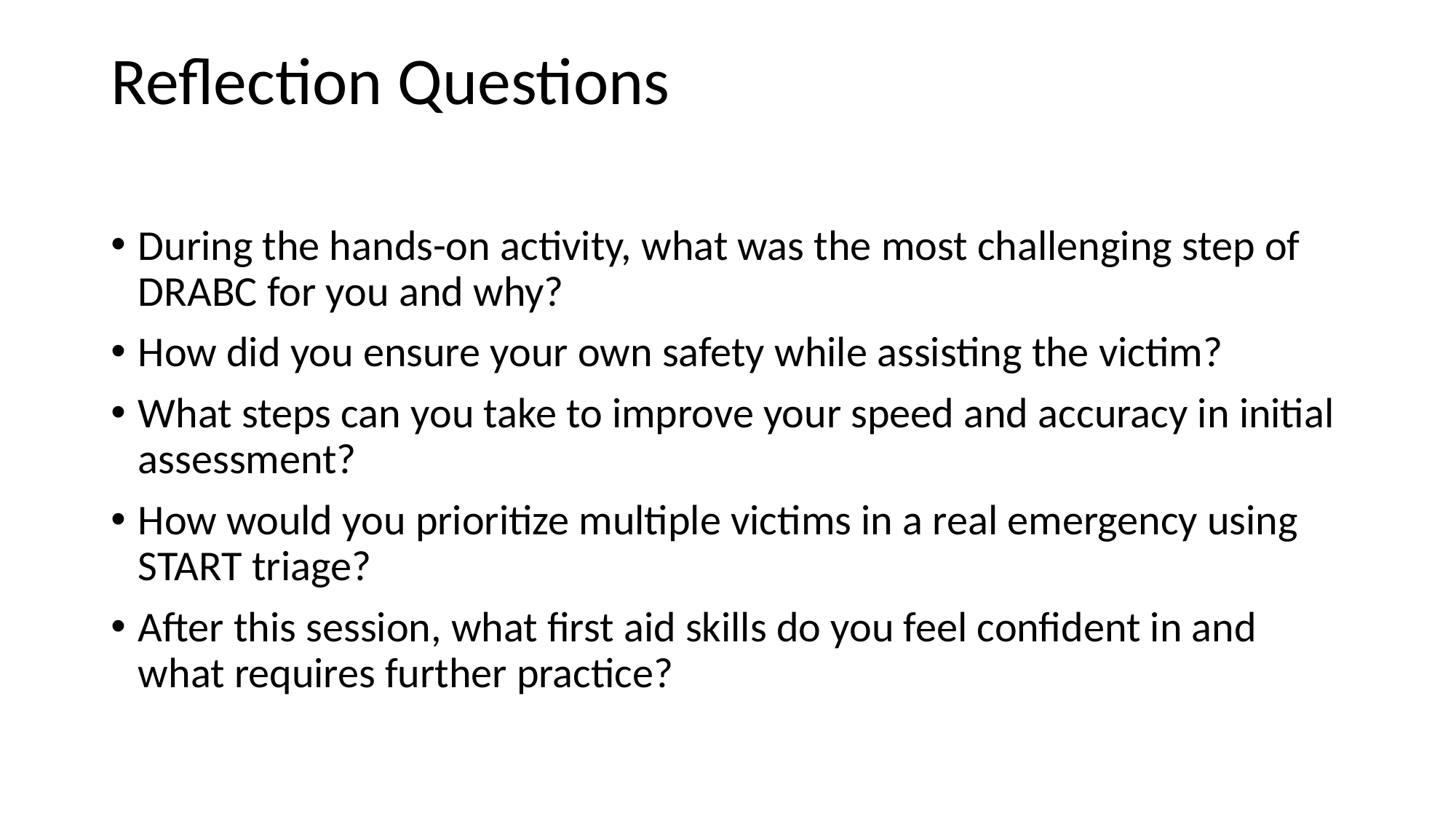

# Reflection Questions
During the hands-on activity, what was the most challenging step of DRABC for you and why?
How did you ensure your own safety while assisting the victim?
What steps can you take to improve your speed and accuracy in initial assessment?
How would you prioritize multiple victims in a real emergency using START triage?
After this session, what first aid skills do you feel confident in and what requires further practice?